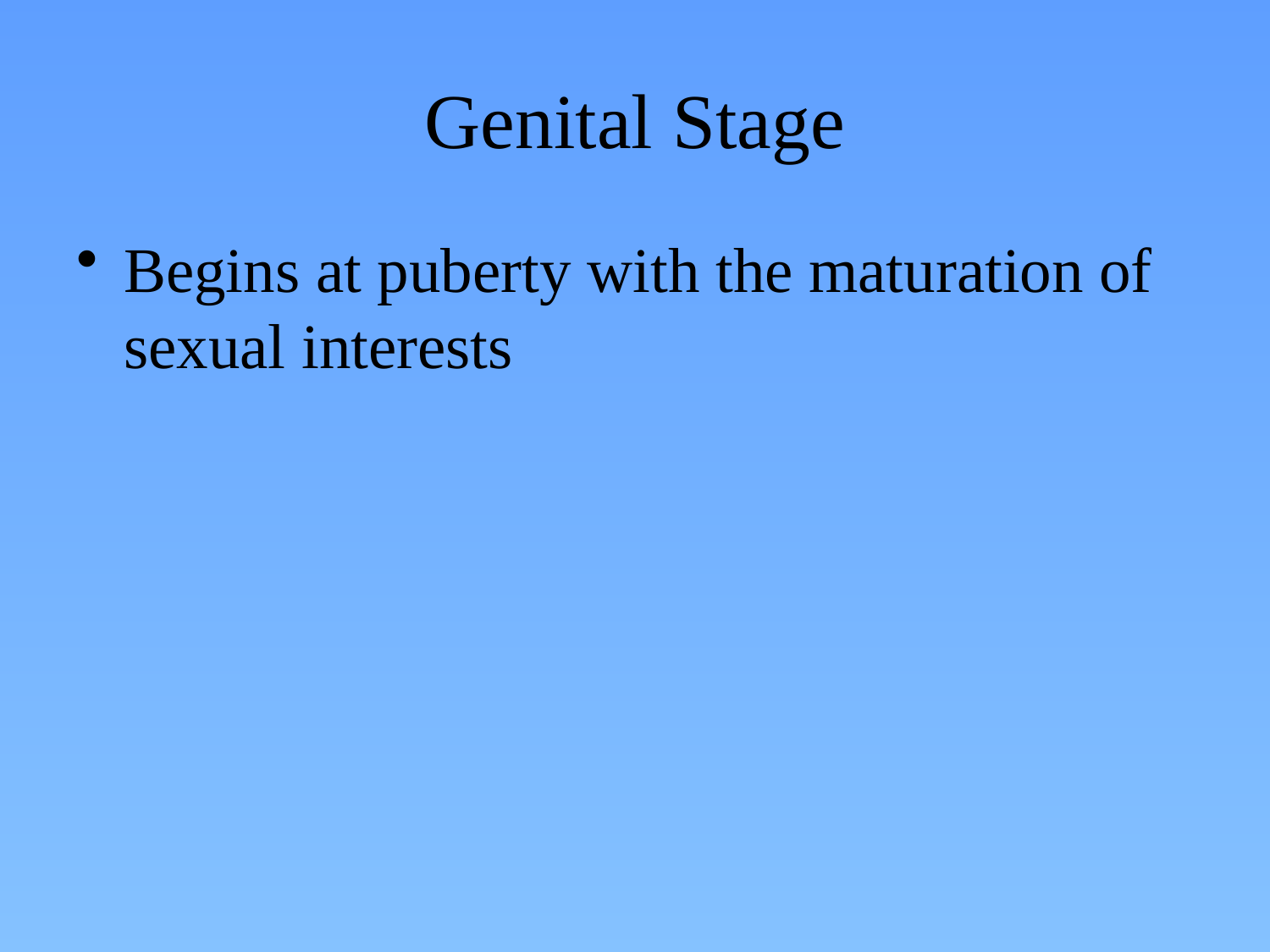

# Genital Stage
Begins at puberty with the maturation of sexual interests